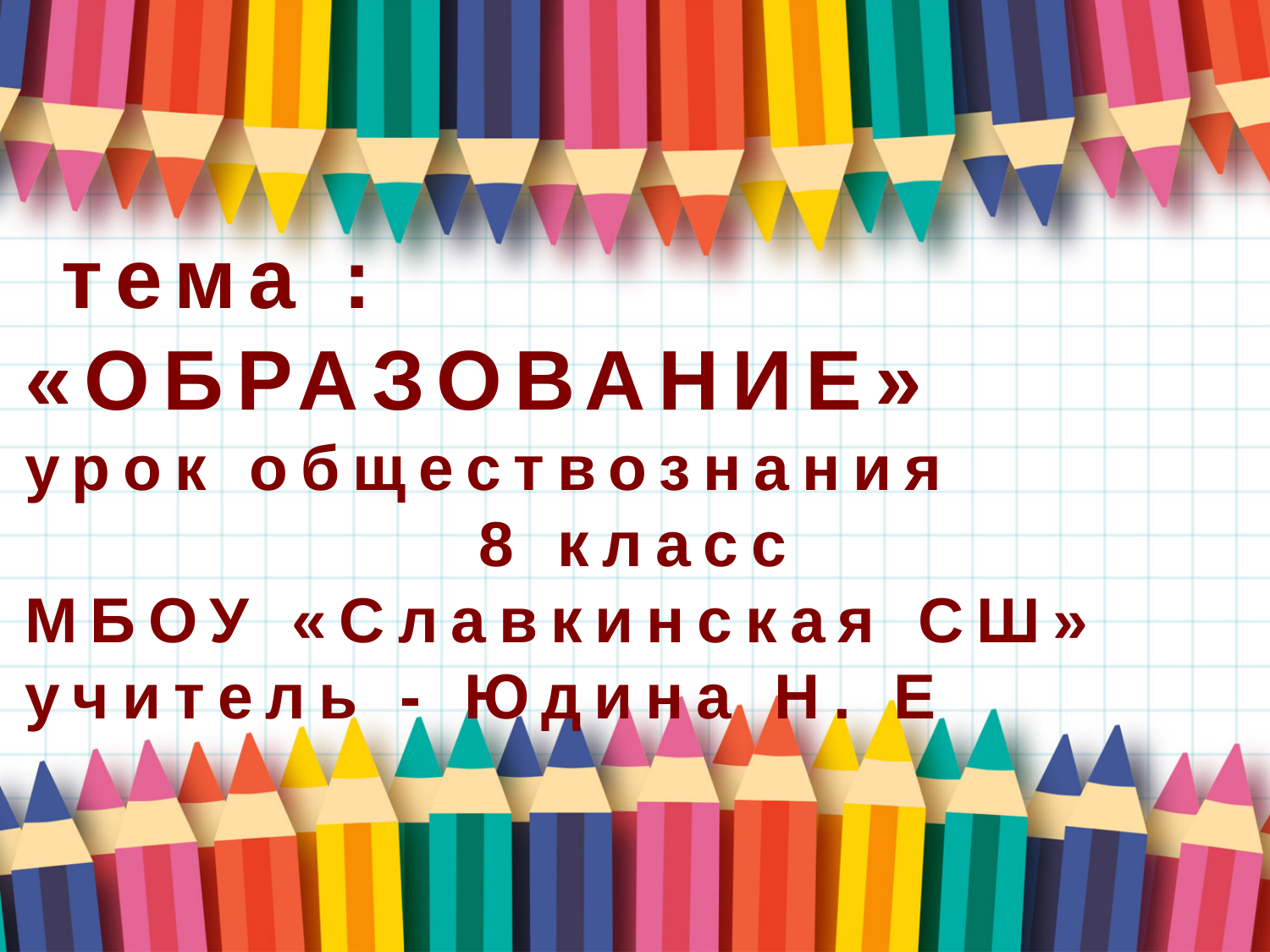

тема : «ОБРАЗОВАНИЕ»
урок обществознания
               8 класс
МБОУ «Славкинская СШ»
учитель - Юдина Н. Е